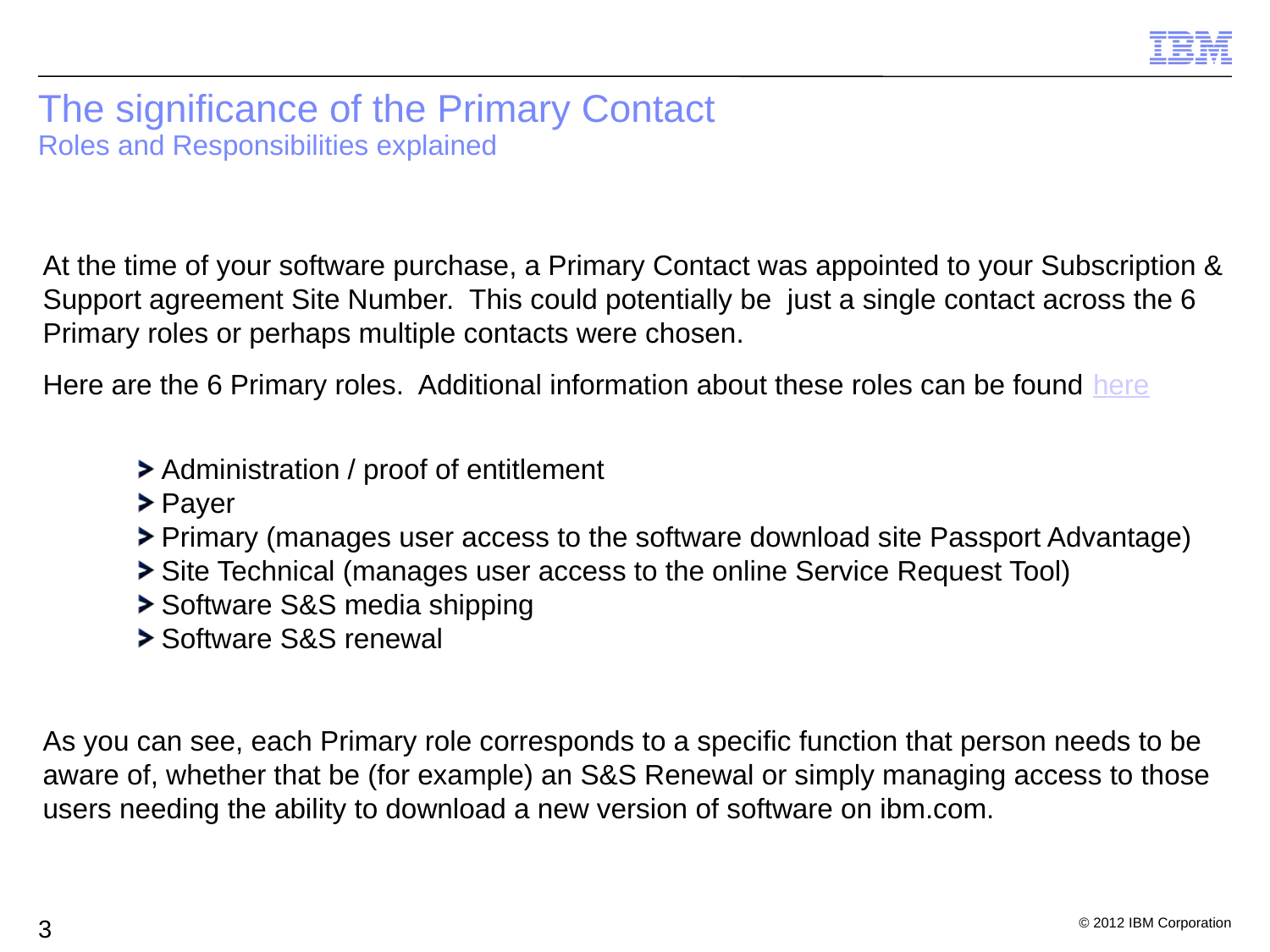

The significance of the Primary Contact
Roles and Responsibilities explained

At the time of your software purchase, a Primary Contact was appointed to your Subscription & Support agreement Site Number.  This could potentially be  just a single contact across the 6 Primary roles or perhaps multiple contacts were chosen.
Here are the 6 Primary roles.  Additional information about these roles can be found here

Administration / proof of entitlement
Payer
Primary (manages user access to the software download site Passport Advantage)
Site Technical (manages user access to the online Service Request Tool)
Software S&S media shipping
Software S&S renewal

As you can see, each Primary role corresponds to a specific function that person needs to be aware of, whether that be (for example) an S&S Renewal or simply managing access to those users needing the ability to download a new version of software on ibm.com.

3